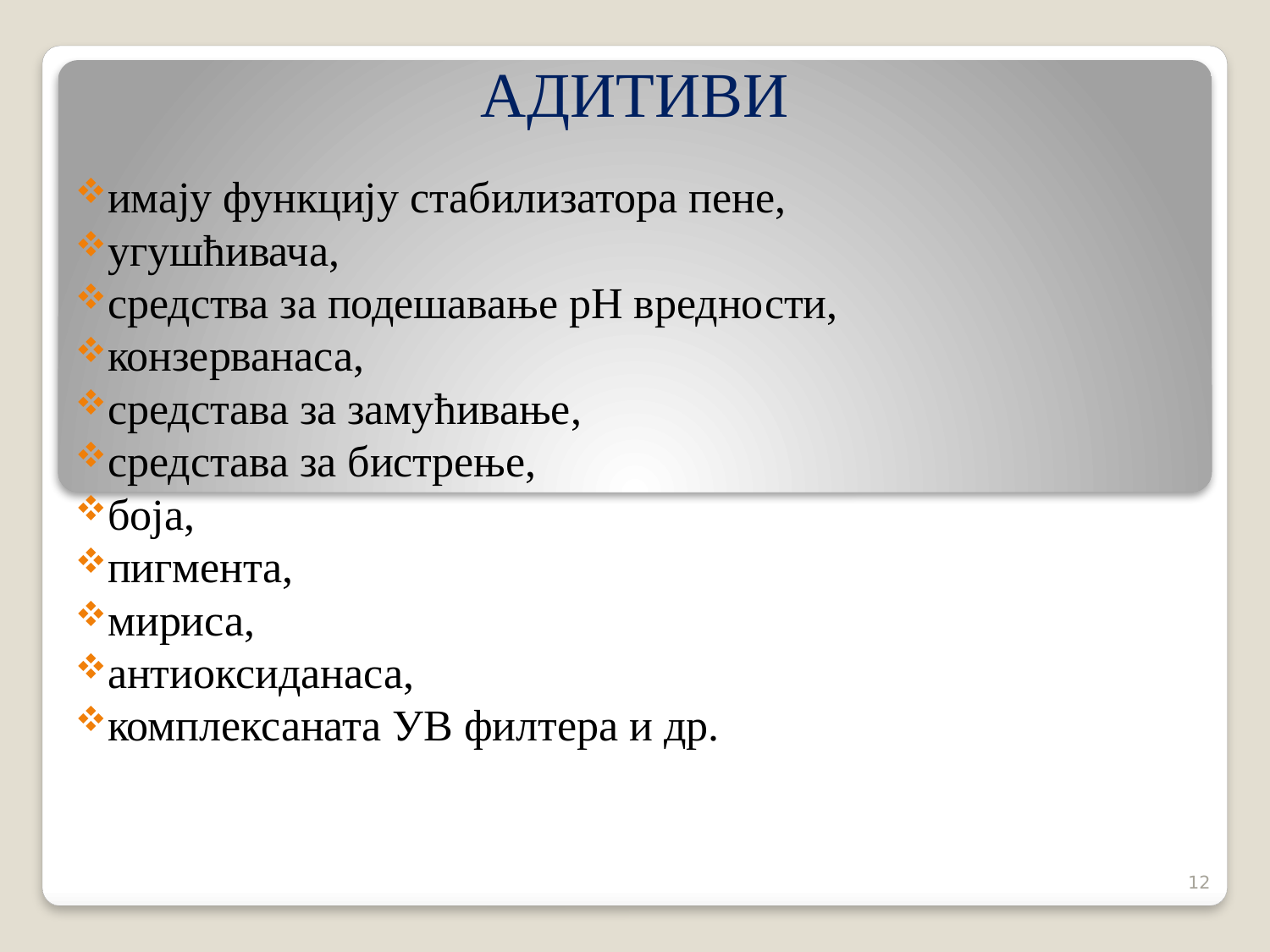

# АДИТИВИ

имају функцију стабилизатора пене,
угушћивача,
средства за подешавање pH вредности,
конзерванаса,
средстава за замућивање,
средстава за бистрење,
боја,
пигмента,
мириса,
антиоксиданаса,
комплексаната УВ филтера и др.

12